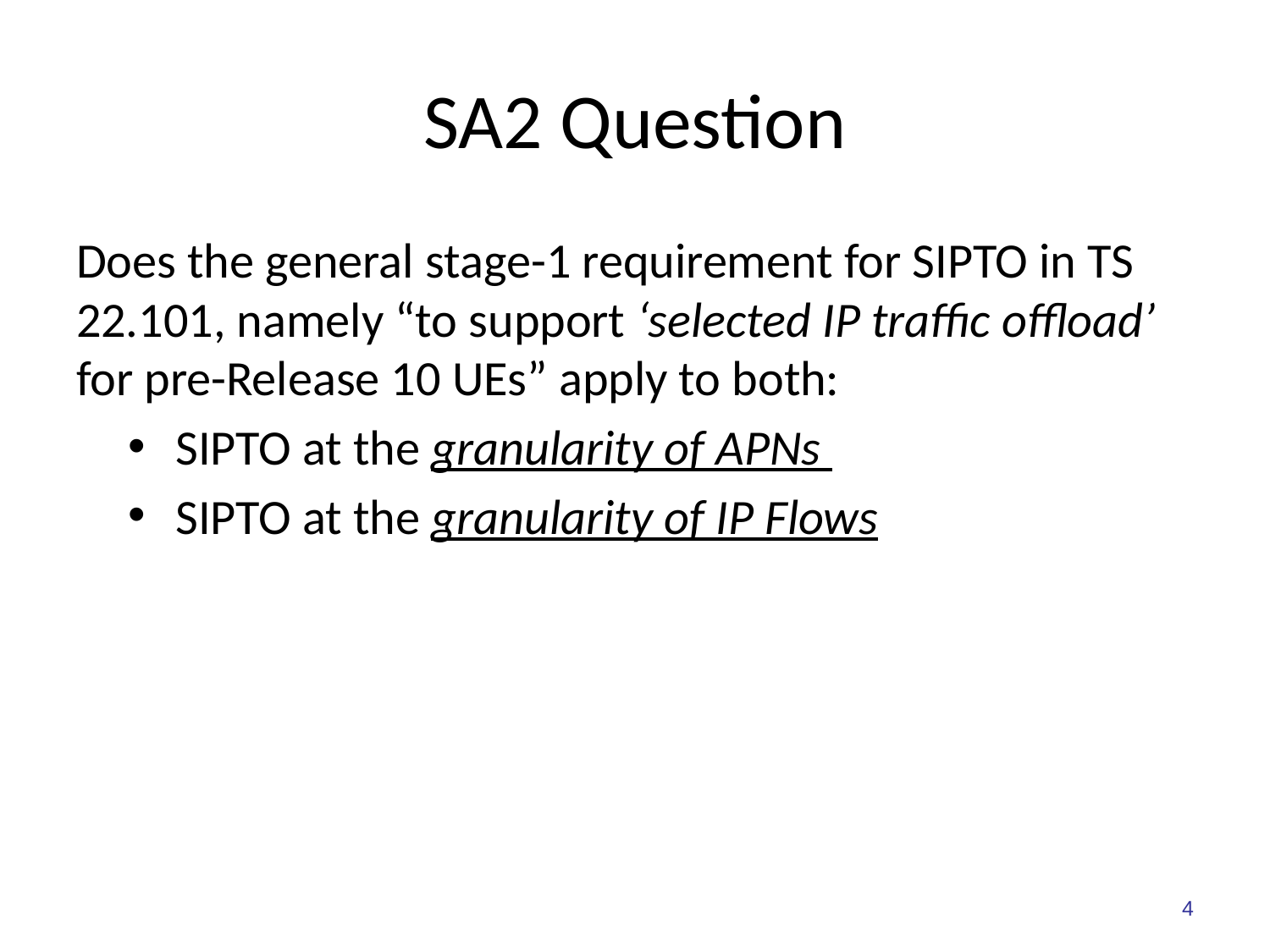

# SA2 Question
Does the general stage-1 requirement for SIPTO in TS 22.101, namely “to support ‘selected IP traffic offload’ for pre-Release 10 UEs” apply to both:
SIPTO at the granularity of APNs
SIPTO at the granularity of IP Flows
4